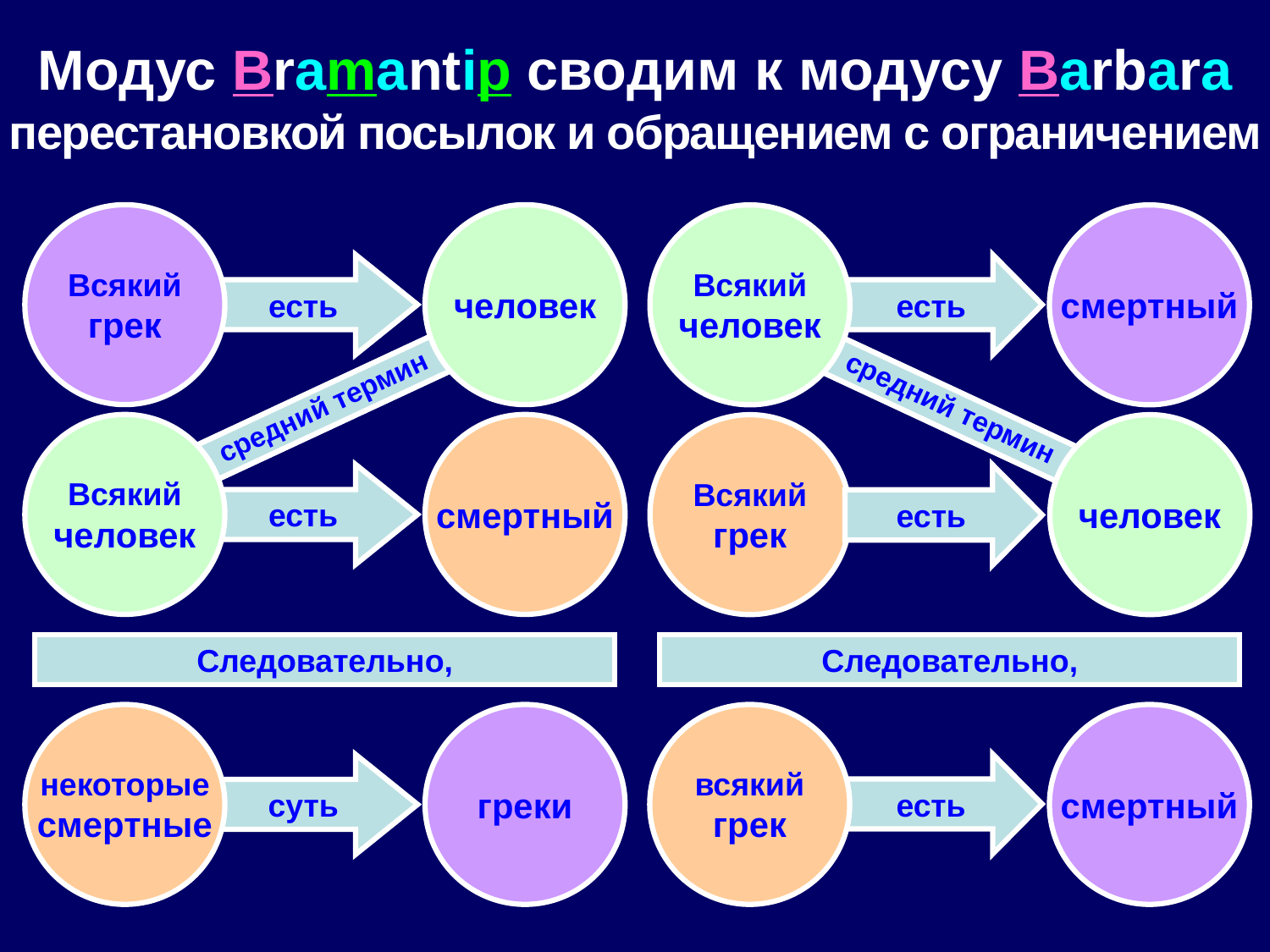

Модус Bramantip сводим к модусу Barbara
перестановкой посылок и обращением с ограничением
Всякий
грек
человек
Всякий
человек
смертный
есть
есть
есть
суть
 средний термин
 средний термин
Всякий
человек
смертный
Всякий
грек
человек
есть
есть
Следовательно,
Следовательно,
некоторые
смертные
греки
всякий
грек
смертный
есть
суть